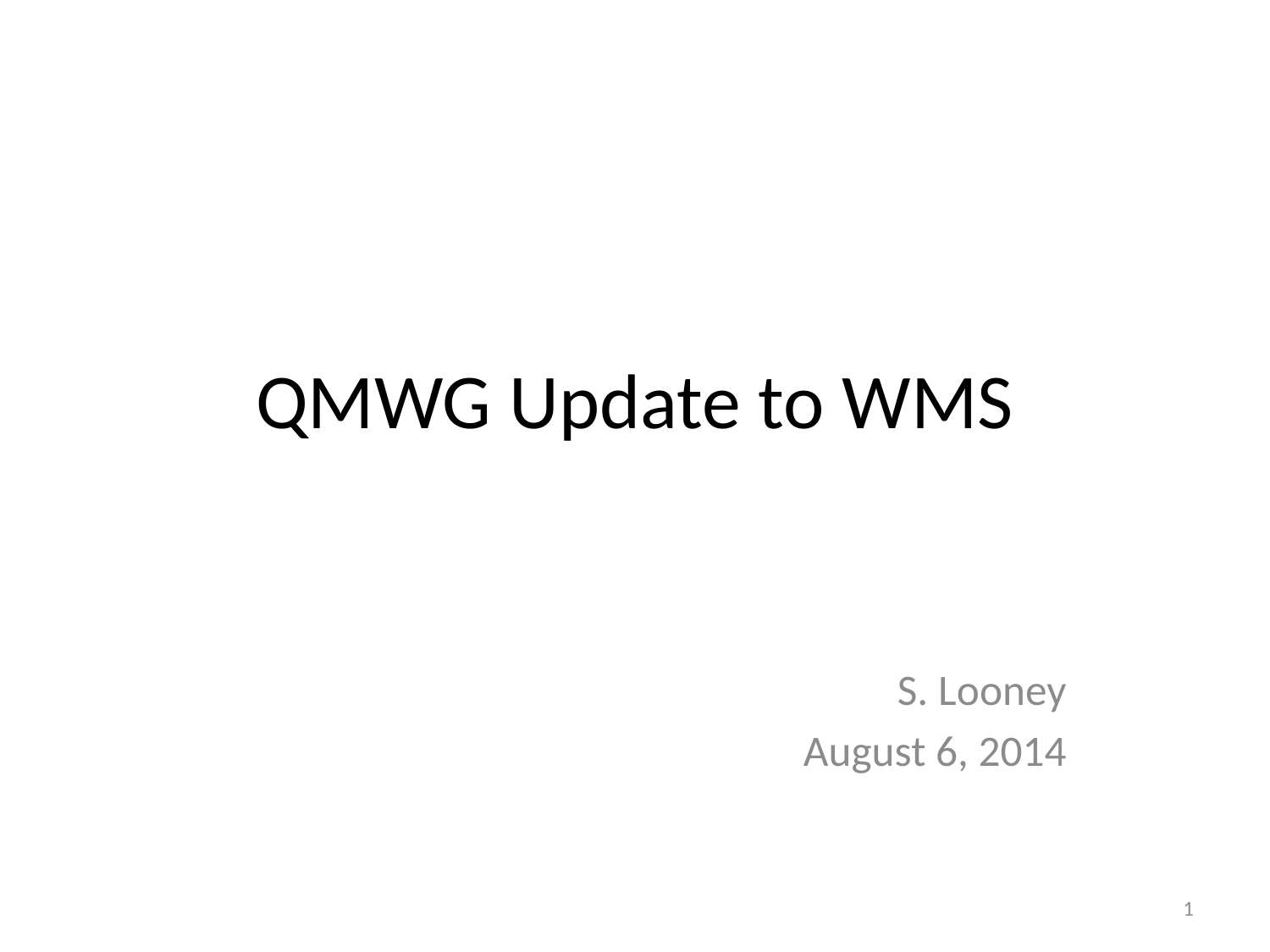

# QMWG Update to WMS
S. Looney
August 6, 2014
1